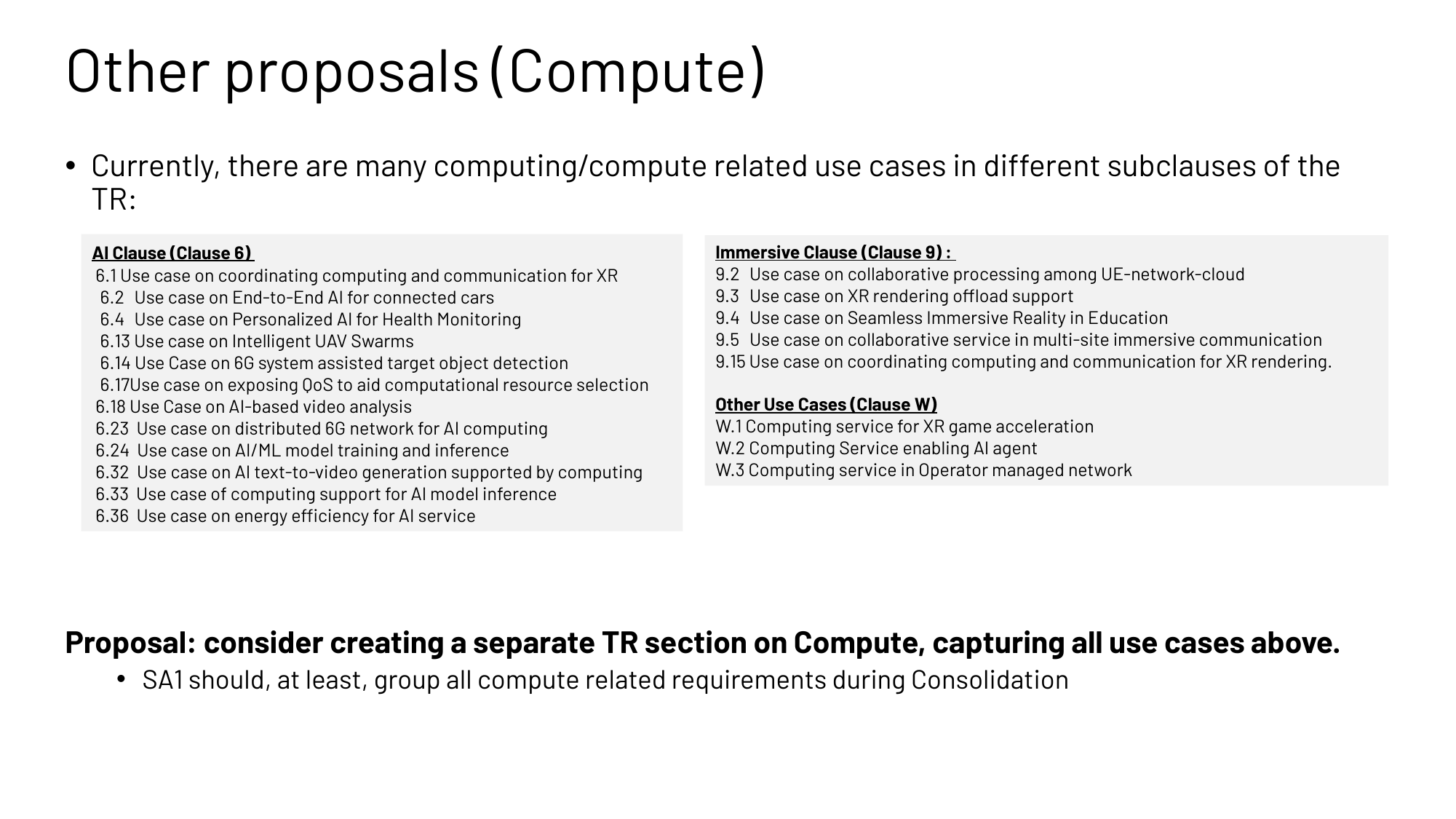

# Other proposals (Compute)
Currently, there are many computing/compute related use cases in different subclauses of the TR:

Proposal: consider creating a separate TR section on Compute, capturing all use cases above.
SA1 should, at least, group all compute related requirements during Consolidation
AI Clause (Clause 6)
 6.1 Use case on coordinating computing and communication for XR
6.2	Use case on End-to-End AI for connected cars
6.4	Use case on Personalized AI for Health Monitoring
6.13 Use case on Intelligent UAV Swarms
6.14 Use Case on 6G system assisted target object detection
6.17Use case on exposing QoS to aid computational resource selection
 6.18 Use Case on AI-based video analysis
 6.23  Use case on distributed 6G network for AI computing
 6.24  Use case on AI/ML model training and inference
 6.32  Use case on AI text-to-video generation supported by computing
 6.33  Use case of computing support for AI model inference
 6.36  Use case on energy efficiency for AI service
Immersive Clause (Clause 9) :
9.2	Use case on collaborative processing among UE-network-cloud
9.3	Use case on XR rendering offload support
9.4	Use case on Seamless Immersive Reality in Education
9.5	Use case on collaborative service in multi-site immersive communication
9.15 Use case on coordinating computing and communication for XR rendering.

Other Use Cases (Clause W)
W.1 Computing service for XR game acceleration
W.2 Computing Service enabling AI agent
W.3 Computing service in Operator managed network